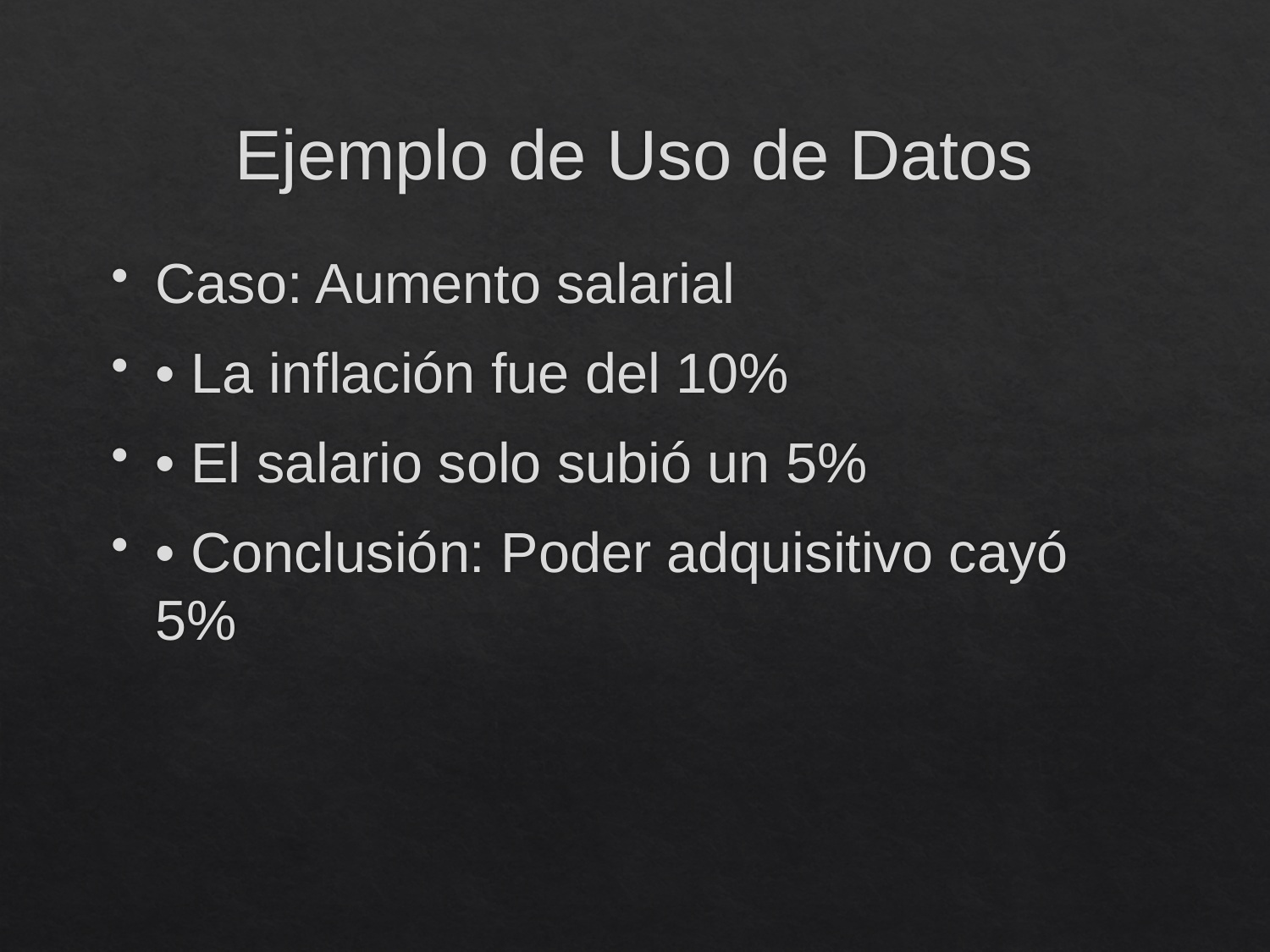

# Ejemplo de Uso de Datos
Caso: Aumento salarial
• La inflación fue del 10%
• El salario solo subió un 5%
• Conclusión: Poder adquisitivo cayó 5%